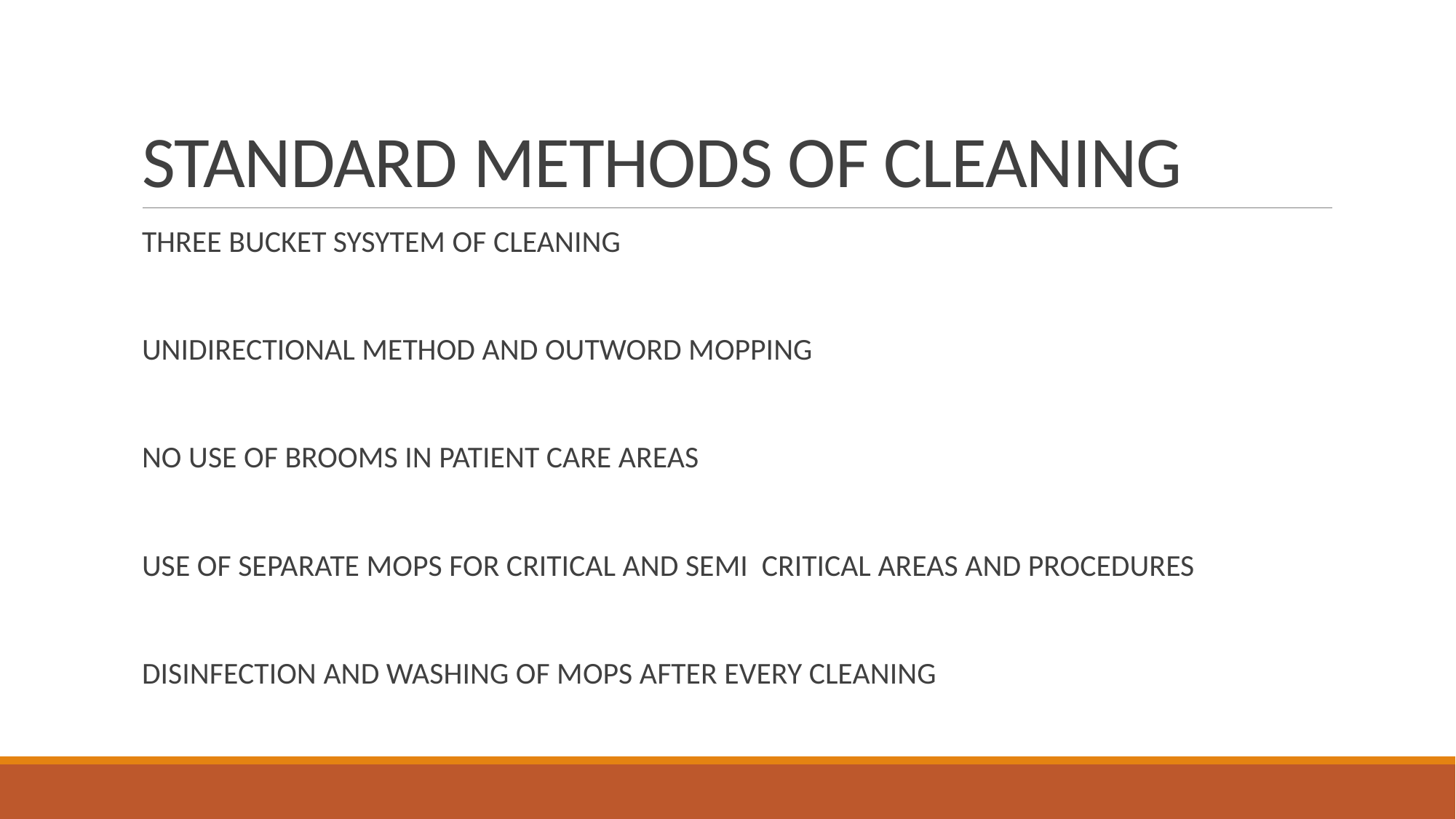

# STANDARD METHODS OF CLEANING
THREE BUCKET SYSYTEM OF CLEANING

UNIDIRECTIONAL METHOD AND OUTWORD MOPPING

NO USE OF BROOMS IN PATIENT CARE AREAS

USE OF SEPARATE MOPS FOR CRITICAL AND SEMI  CRITICAL AREAS AND PROCEDURES

DISINFECTION AND WASHING OF MOPS AFTER EVERY CLEANING